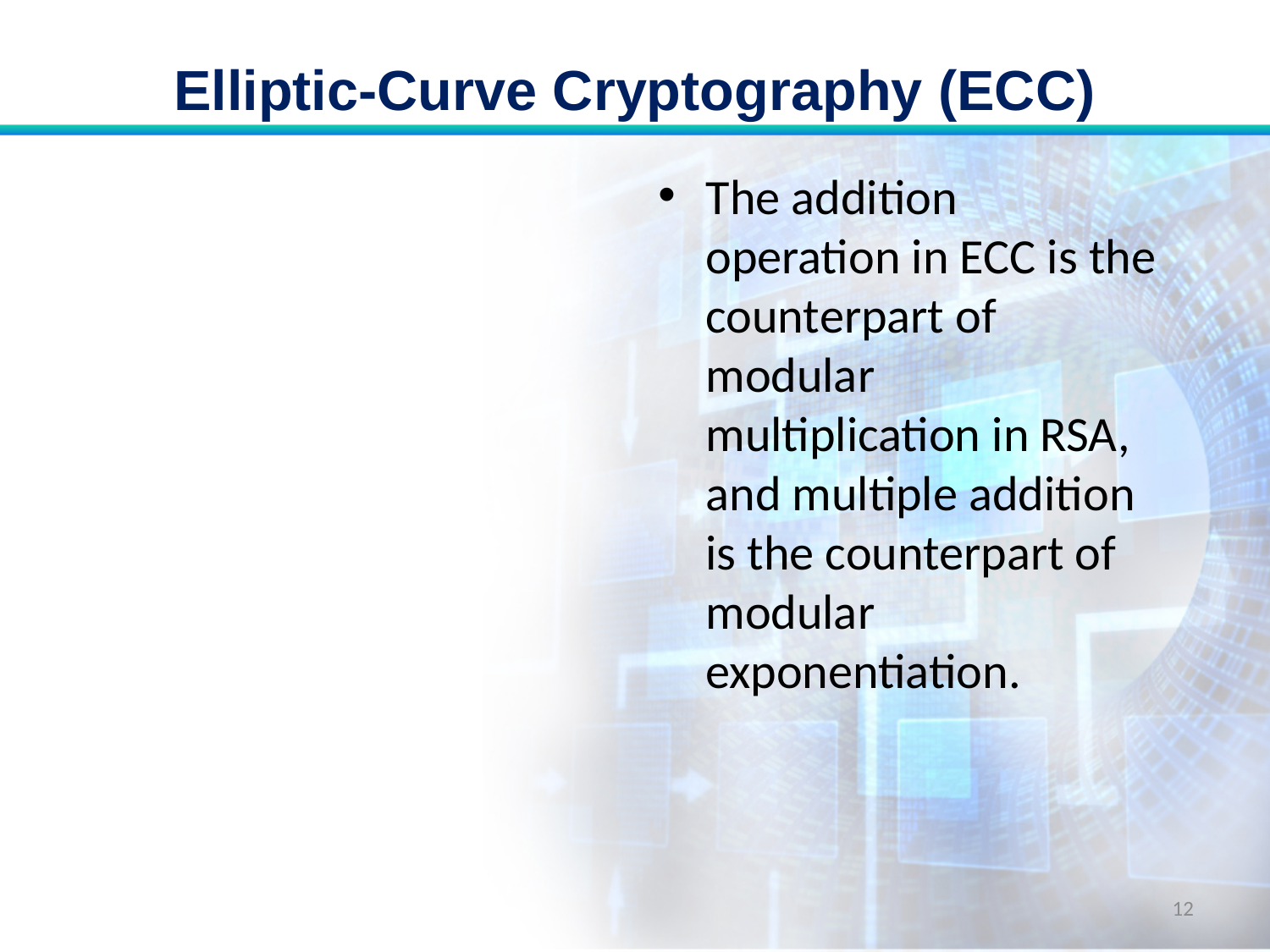

# Elliptic-Curve Cryptography (ECC)
The addition operation in ECC is the counterpart of modular multiplication in RSA, and multiple addition is the counterpart of modular exponentiation.
12